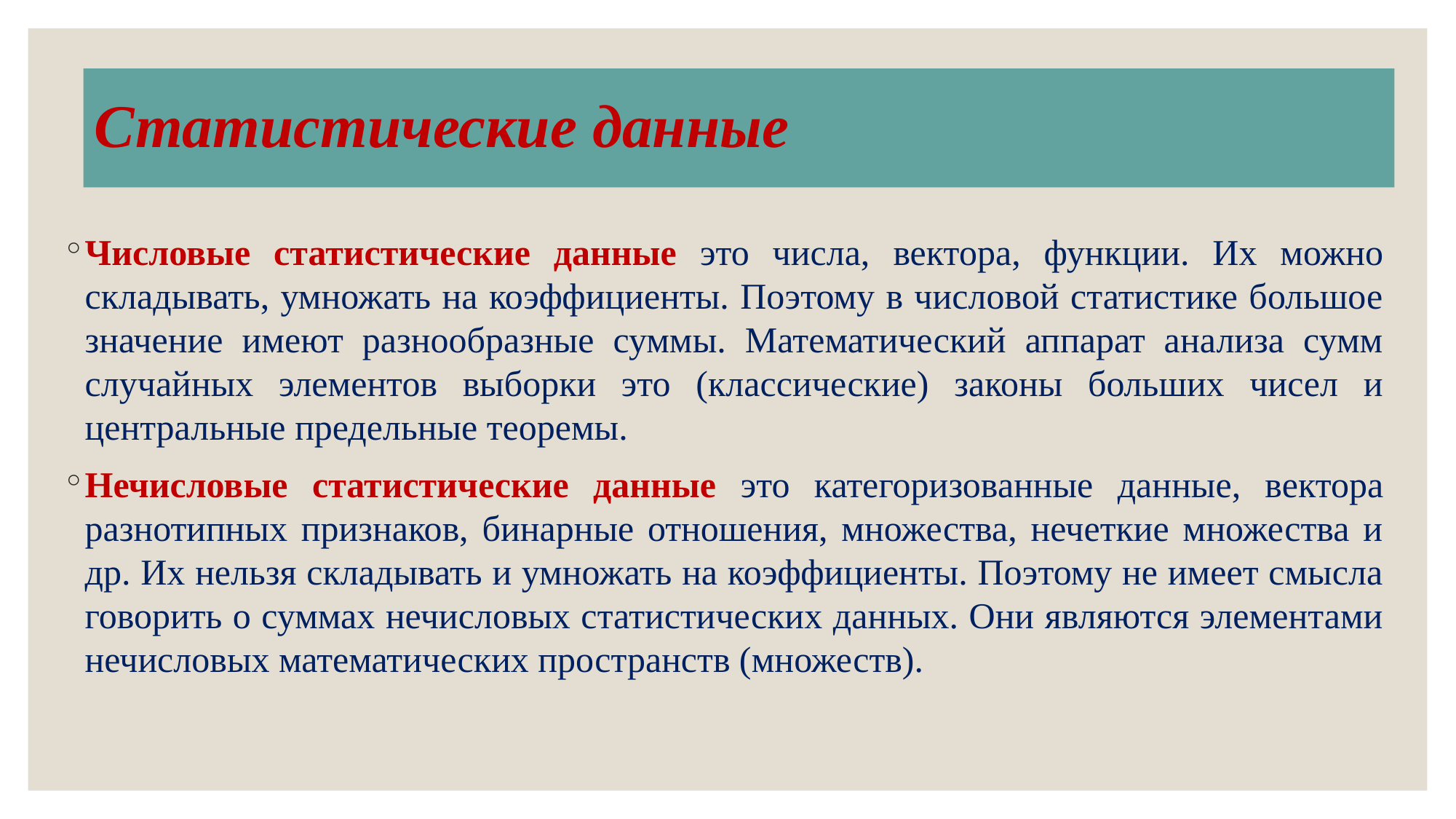

# Статистические данные
Числовые статистические данные это числа, вектора, функции. Их можно складывать, умножать на коэффициенты. Поэтому в числовой статистике большое значение имеют разнообразные суммы. Математический аппарат анализа сумм случайных элементов выборки это (классические) законы больших чисел и центральные предельные теоремы.
Нечисловые статистические данные это категоризованные данные, вектора разнотипных признаков, бинарные отношения, множества, нечеткие множества и др. Их нельзя складывать и умножать на коэффициенты. Поэтому не имеет смысла говорить о суммах нечисловых статистических данных. Они являются элементами нечисловых математических пространств (множеств).